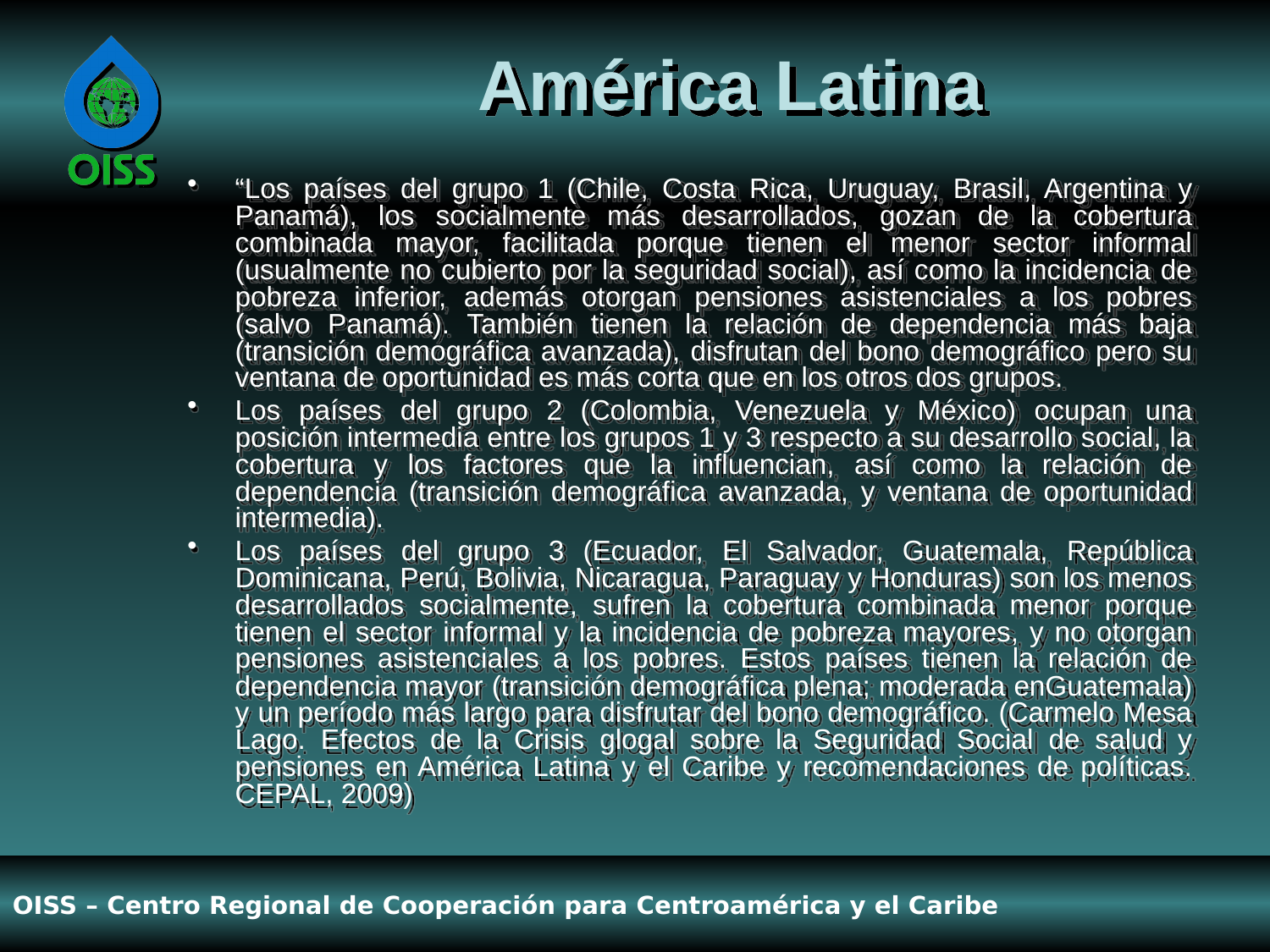

América Latina
“Los países del grupo 1 (Chile, Costa Rica, Uruguay, Brasil, Argentina y Panamá), los socialmente más desarrollados, gozan de la cobertura combinada mayor, facilitada porque tienen el menor sector informal (usualmente no cubierto por la seguridad social), así como la incidencia de pobreza inferior, además otorgan pensiones asistenciales a los pobres (salvo Panamá). También tienen la relación de dependencia más baja (transición demográfica avanzada), disfrutan del bono demográfico pero su ventana de oportunidad es más corta que en los otros dos grupos.
Los países del grupo 2 (Colombia, Venezuela y México) ocupan una posición intermedia entre los grupos 1 y 3 respecto a su desarrollo social, la cobertura y los factores que la influencian, así como la relación de dependencia (transición demográfica avanzada, y ventana de oportunidad intermedia).
Los países del grupo 3 (Ecuador, El Salvador, Guatemala, República Dominicana, Perú, Bolivia, Nicaragua, Paraguay y Honduras) son los menos desarrollados socialmente, sufren la cobertura combinada menor porque tienen el sector informal y la incidencia de pobreza mayores, y no otorgan pensiones asistenciales a los pobres. Estos países tienen la relación de dependencia mayor (transición demográfica plena; moderada enGuatemala) y un período más largo para disfrutar del bono demográfico. (Carmelo Mesa Lago. Efectos de la Crisis glogal sobre la Seguridad Social de salud y pensiones en América Latina y el Caribe y recomendaciones de políticas. CEPAL, 2009)